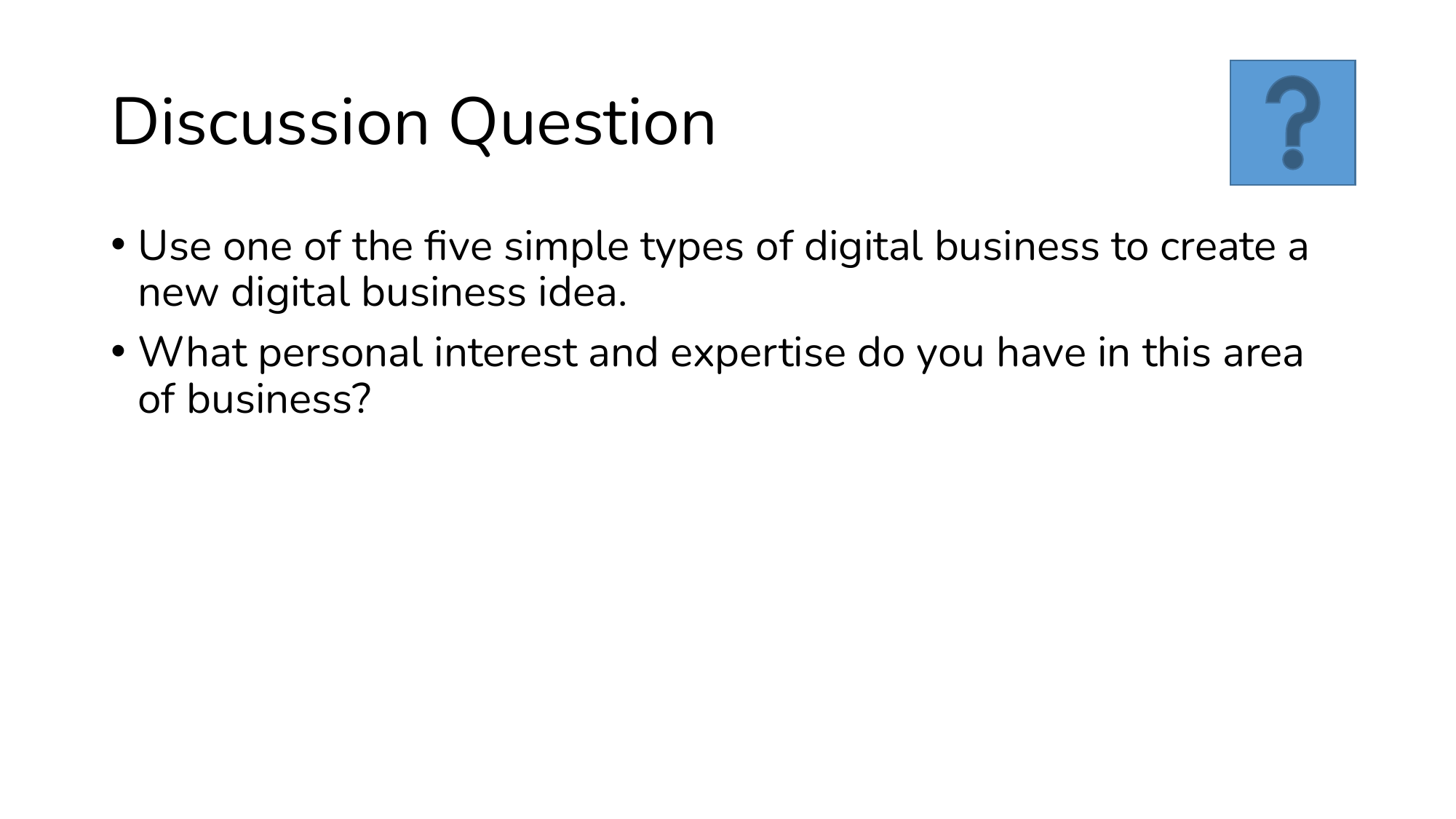

# Discussion Question

Use one of the five simple types of digital business to create a new digital business idea.
What personal interest and expertise do you have in this area of business?